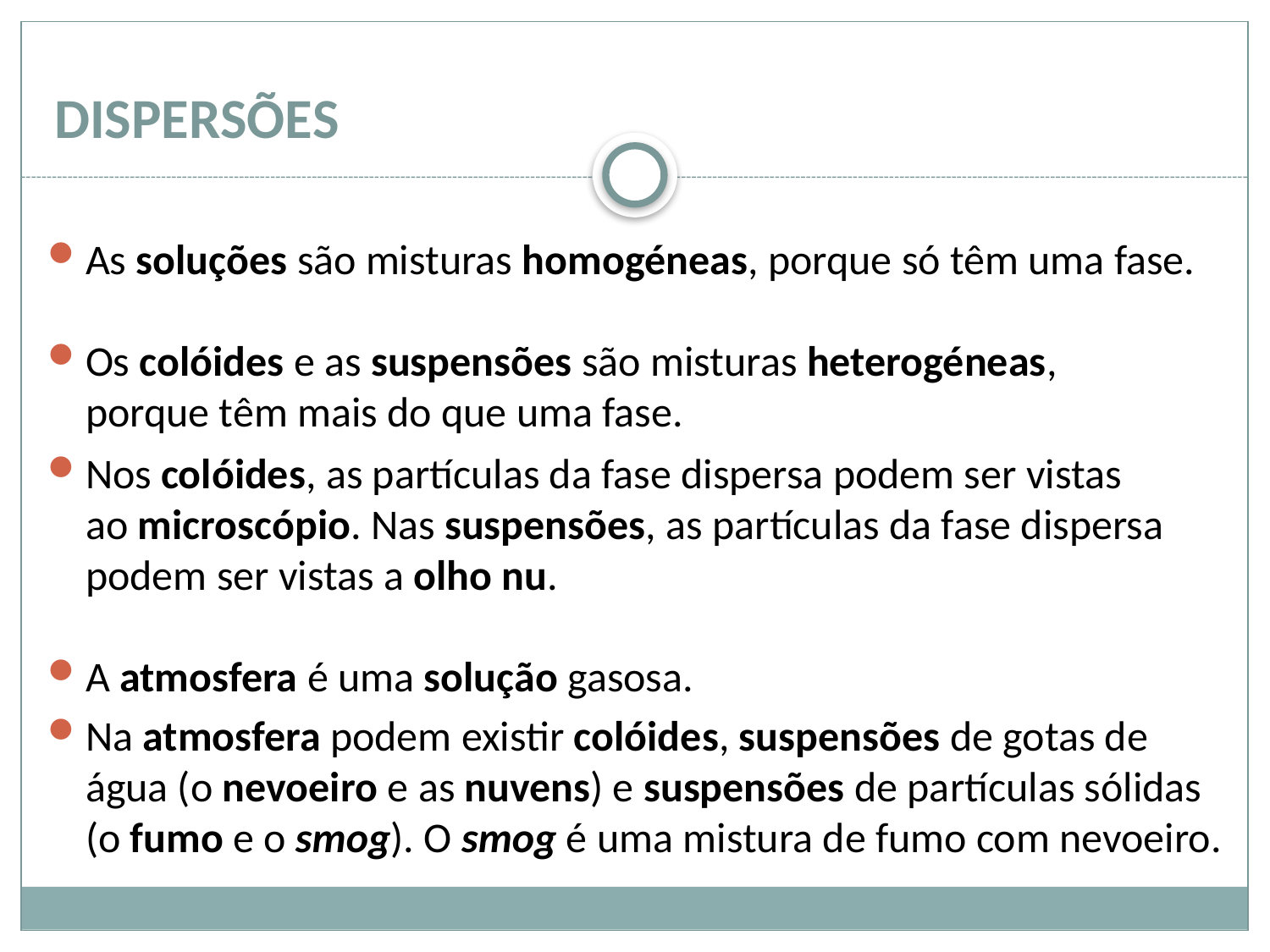

# DISPERSÕES
As soluções são misturas homogéneas, porque só têm uma fase.

Os colóides e as suspensões são misturas heterogéneas,
porque têm mais do que uma fase.
Nos colóides, as partículas da fase dispersa podem ser vistas
ao microscópio. Nas suspensões, as partículas da fase dispersa podem ser vistas a olho nu.

A atmosfera é uma solução gasosa.
Na atmosfera podem existir colóides, suspensões de gotas de água (o nevoeiro e as nuvens) e suspensões de partículas sólidas
(o fumo e o smog). O smog é uma mistura de fumo com nevoeiro.